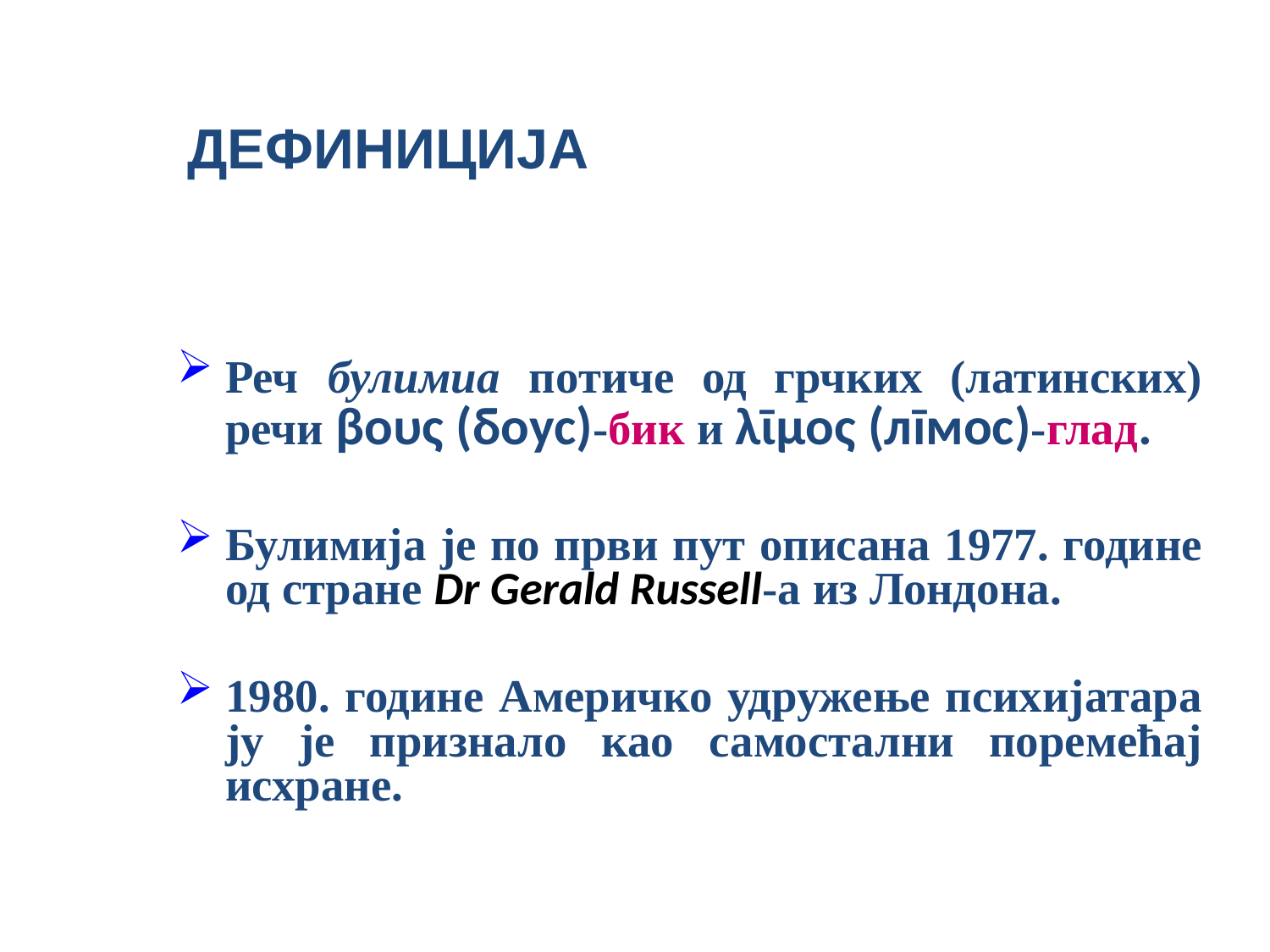

ДЕФИНИЦИЈА

Реч булимиа потиче од грчких (латинских) речи βους (боус)-бик и λῑμος (лīмос)-глад.

Булимија је по први пут описана 1977. године од стране Dr Gerald Russell-а из Лондона.

1980. године Америчко удружење психијатара ју је признало као самостални поремећај исхране.